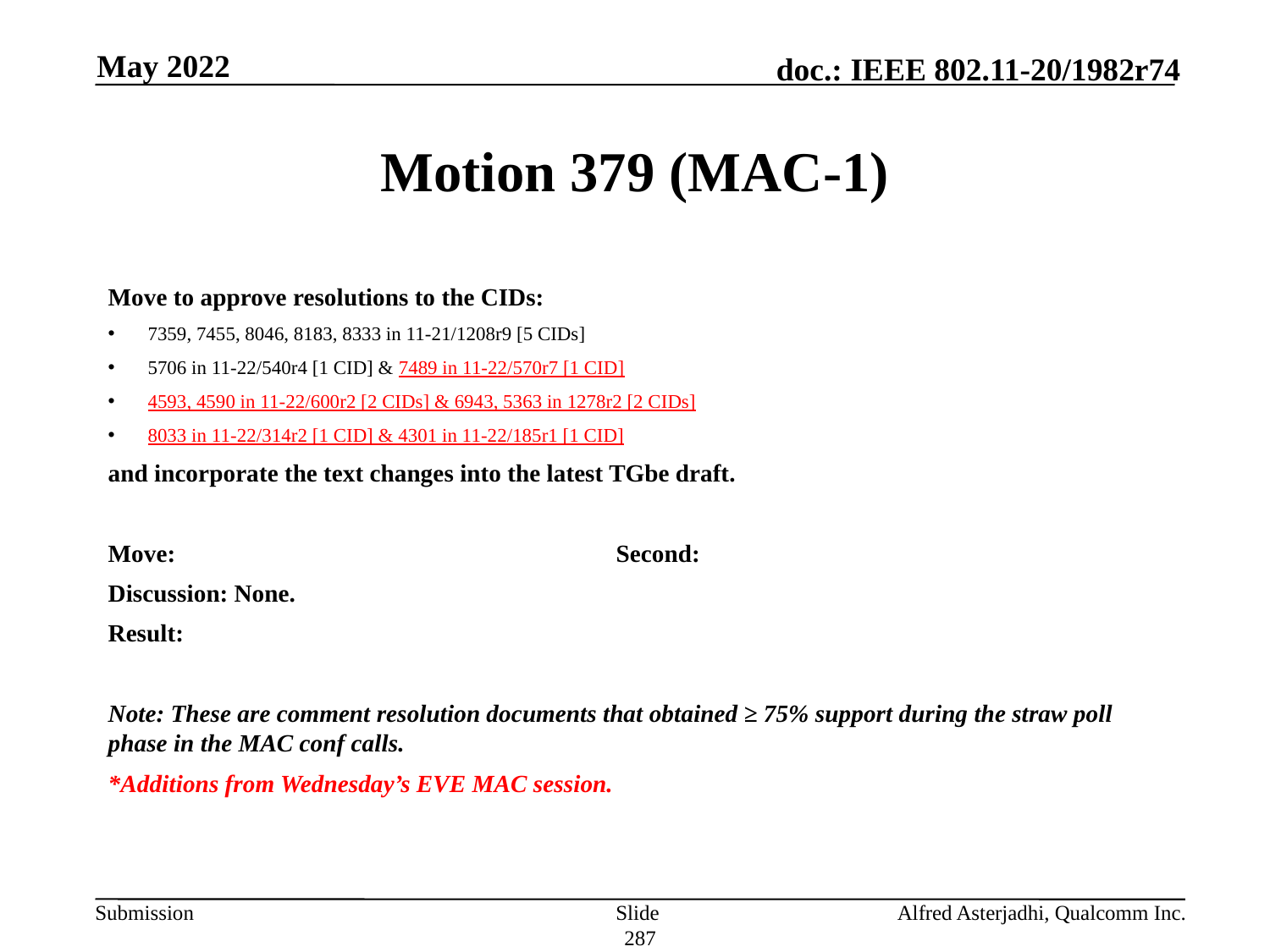

May 2022
# Motion 379 (MAC-1)
Move to approve resolutions to the CIDs:
7359, 7455, 8046, 8183, 8333 in 11-21/1208r9 [5 CIDs]
5706 in 11-22/540r4 [1 CID] & 7489 in 11-22/570r7 [1 CID]
4593, 4590 in 11-22/600r2 [2 CIDs] & 6943, 5363 in 1278r2 [2 CIDs]
8033 in 11-22/314r2 [1 CID] & 4301 in 11-22/185r1 [1 CID]
and incorporate the text changes into the latest TGbe draft.

Move: 				Second:
Discussion: None.
Result:

Note: These are comment resolution documents that obtained ≥ 75% support during the straw poll phase in the MAC conf calls.
*Additions from Wednesday’s EVE MAC session.

Slide 287
Alfred Asterjadhi, Qualcomm Inc.